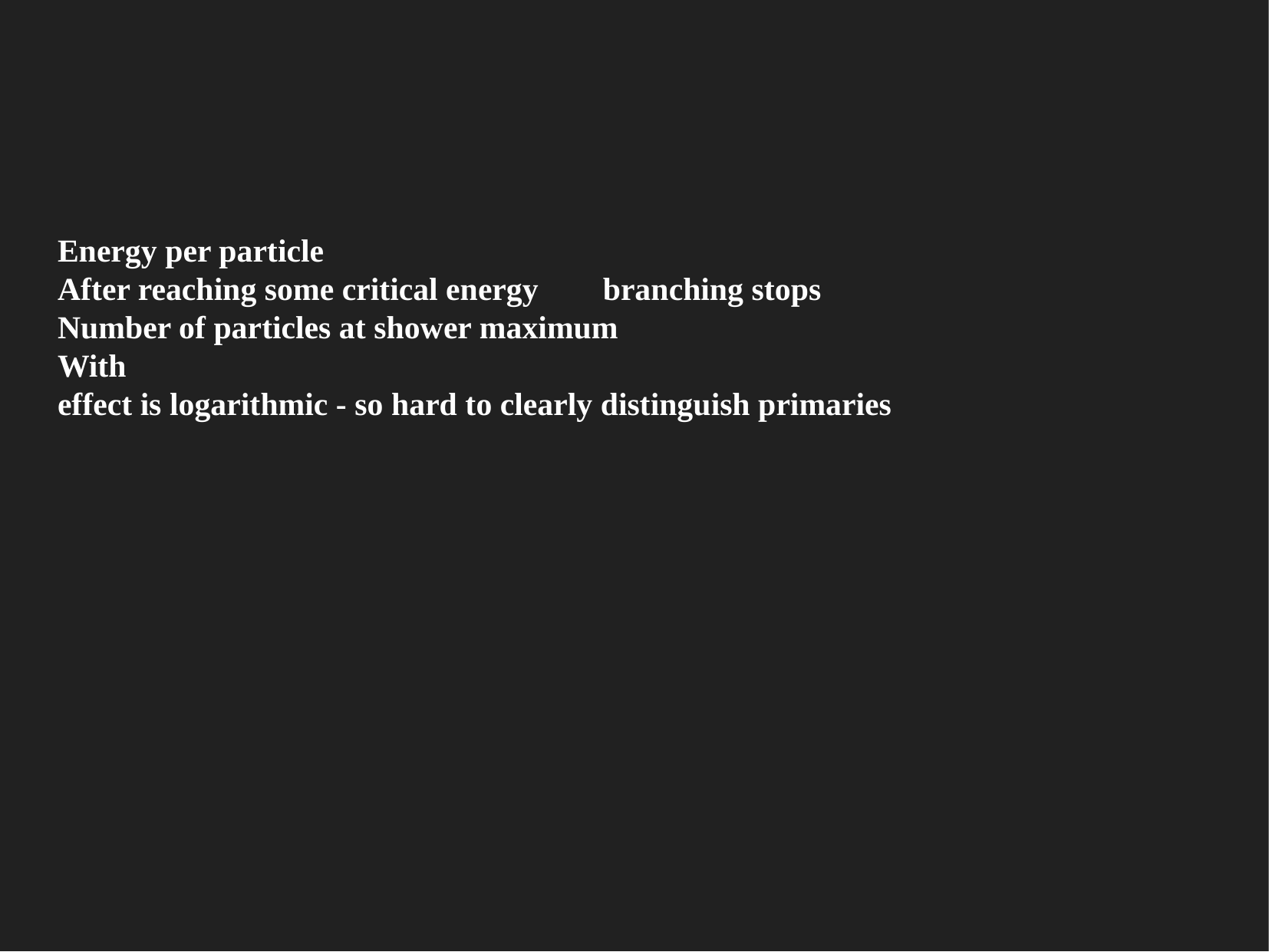

Energy per particle
After reaching some critical energy        branching stops
Number of particles at shower maximum
With
effect is logarithmic - so hard to clearly distinguish primaries